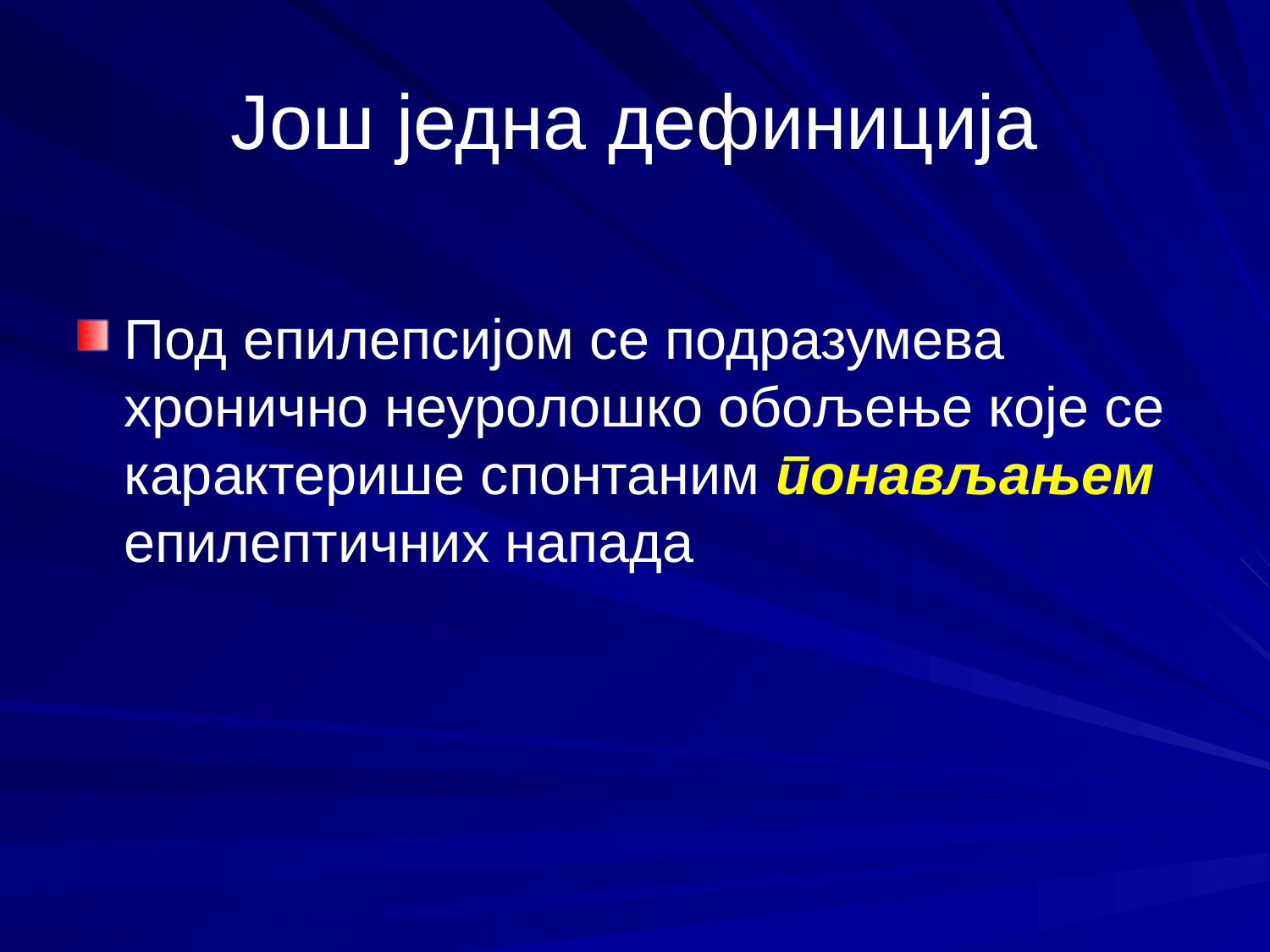

# Још једна дефиниција
Под епилепсијом се подразумева хронично неуролошко обољење које се карактерише спонтаним понављањем епилептичних напада